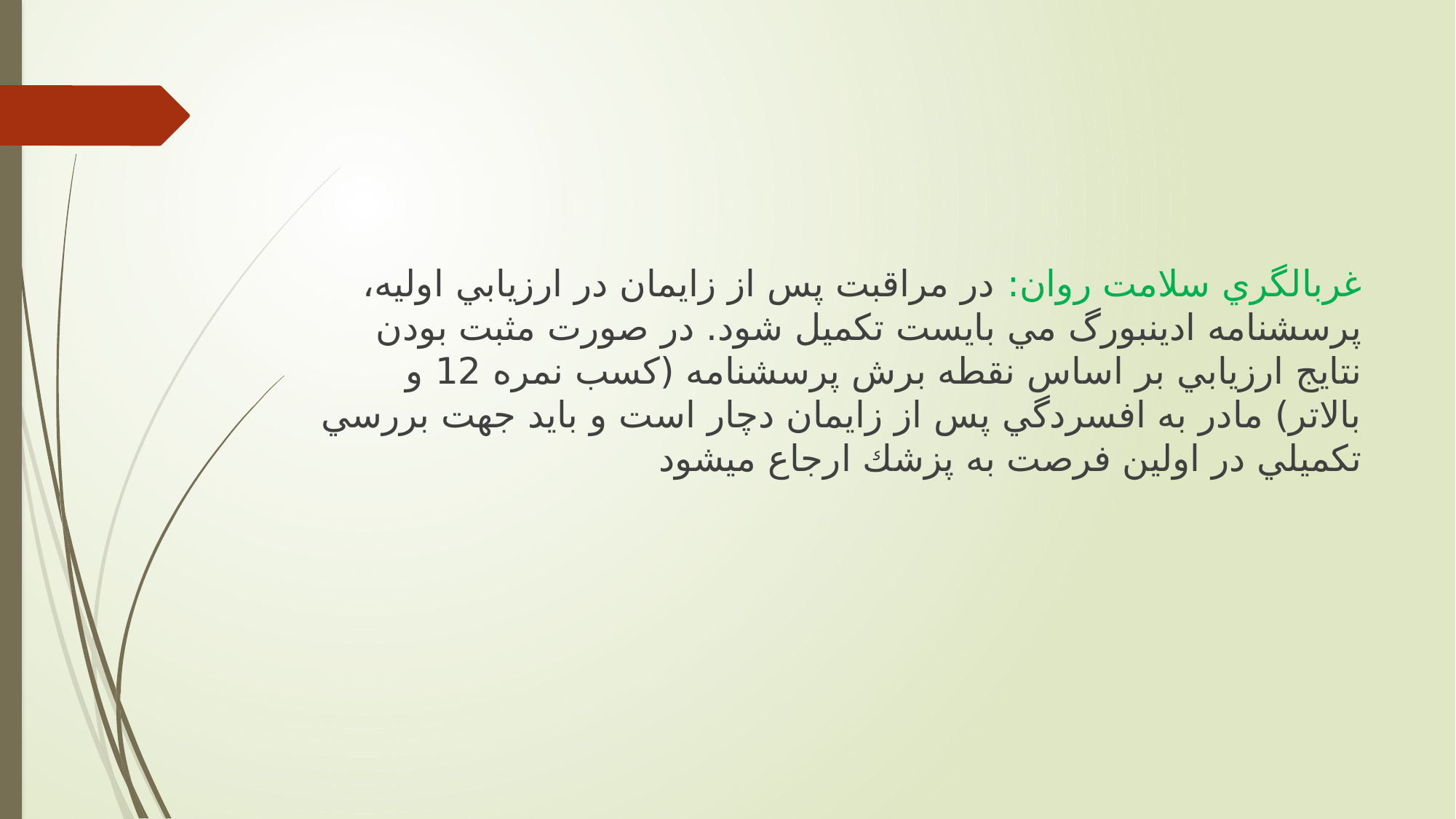

غربالگري سلامت روان: در مراقبت پس از زايمان در ارزيابي اولیه، پرسشنامه ادينبورگ مي بايست تکمیل شود. در صورت مثبت بودن نتايج ارزيابي بر اساس نقطه برش پرسشنامه (کسب نمره 12 و بالاتر) مادر به افسردگي پس از زايمان دچار است و بايد جهت بررسي تکمیلي در اولین فرصت به پزشك ارجاع ميشود